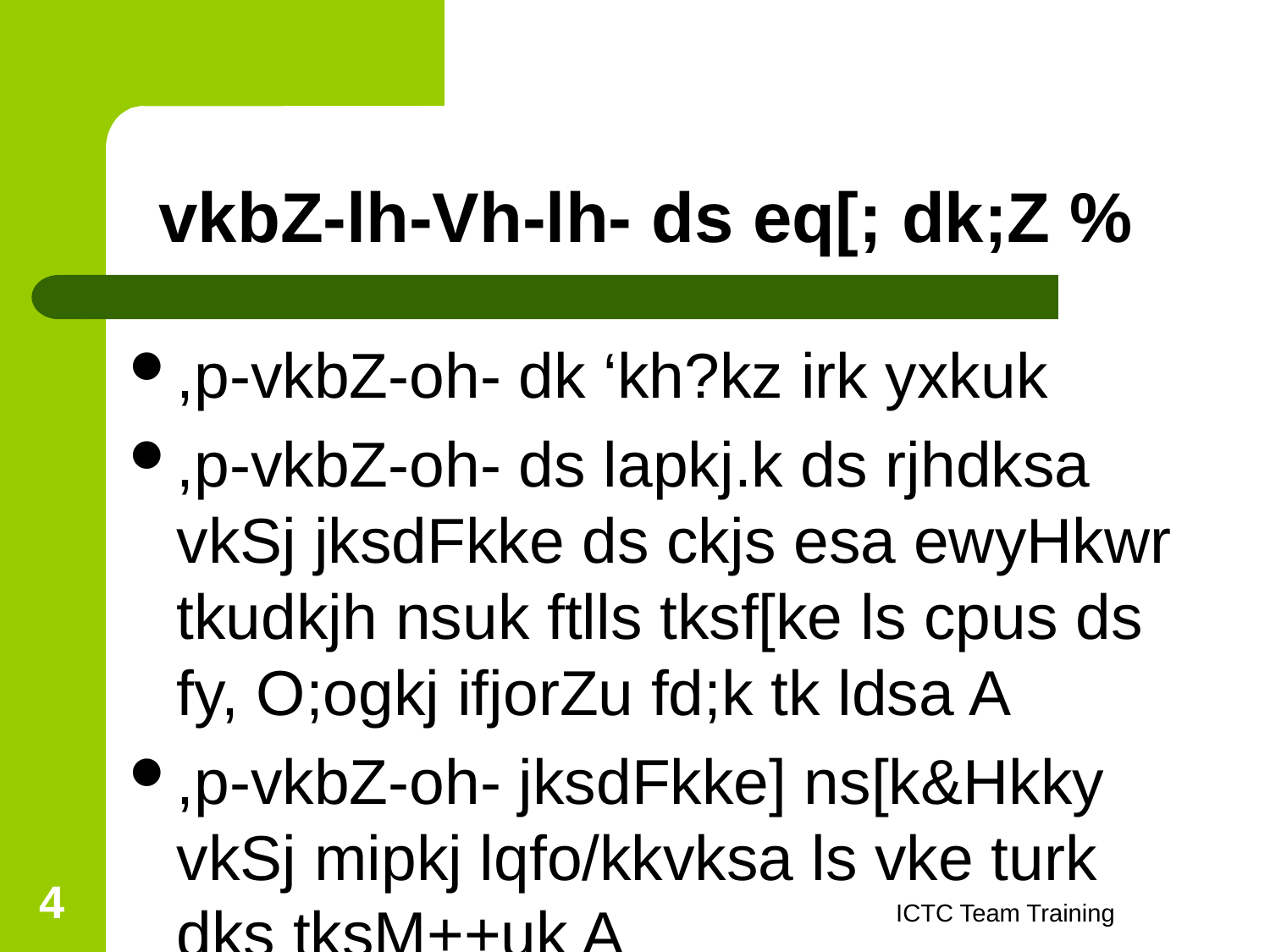

# vkbZ-lh-Vh-lh- ds eq[; dk;Z %
,p-vkbZ-oh- dk ‘kh?kz irk yxkuk
,p-vkbZ-oh- ds lapkj.k ds rjhdksa vkSj jksdFkke ds ckjs esa ewyHkwr tkudkjh nsuk ftlls tksf[ke ls cpus ds fy, O;ogkj ifjorZu fd;k tk ldsa A
,p-vkbZ-oh- jksdFkke] ns[k&Hkky vkSj mipkj lqfo/kkvksa ls vke turk dks tksM++uk A

4
ICTC Team Training